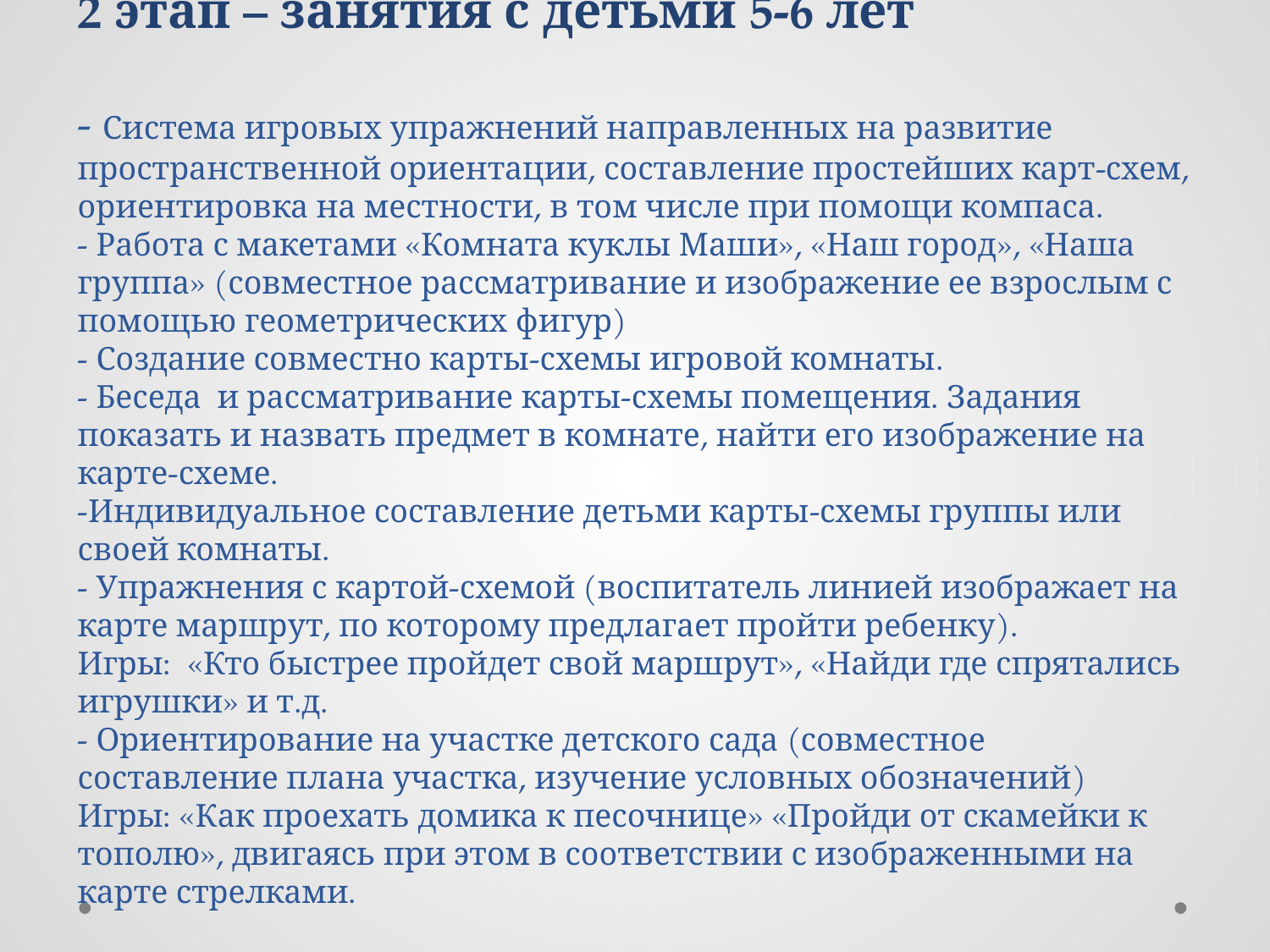

# 2 этап – занятия с детьми 5-6 лет - Система игровых упражнений направленных на развитие пространственной ориентации, составление простейших карт-схем, ориентировка на местности, в том числе при помощи компаса. - Работа с макетами «Комната куклы Маши», «Наш город», «Наша группа» (совместное рассматривание и изображение ее взрослым с помощью геометрических фигур) - Создание совместно карты-схемы игровой комнаты. - Беседа  и рассматривание карты-схемы помещения. Задания показать и назвать предмет в комнате, найти его изображение на карте-схеме. -Индивидуальное составление детьми карты-схемы группы или своей комнаты. - Упражнения с картой-схемой (воспитатель линией изображает на карте маршрут, по которому предлагает пройти ребенку). Игры:  «Кто быстрее пройдет свой маршрут», «Найди где спрятались игрушки» и т.д. - Ориентирование на участке детского сада (совместное составление плана участка, изучение условных обозначений) Игры: «Как проехать домика к песочнице» «Пройди от скамейки к тополю», двигаясь при этом в соответствии с изображенными на карте стрелками.